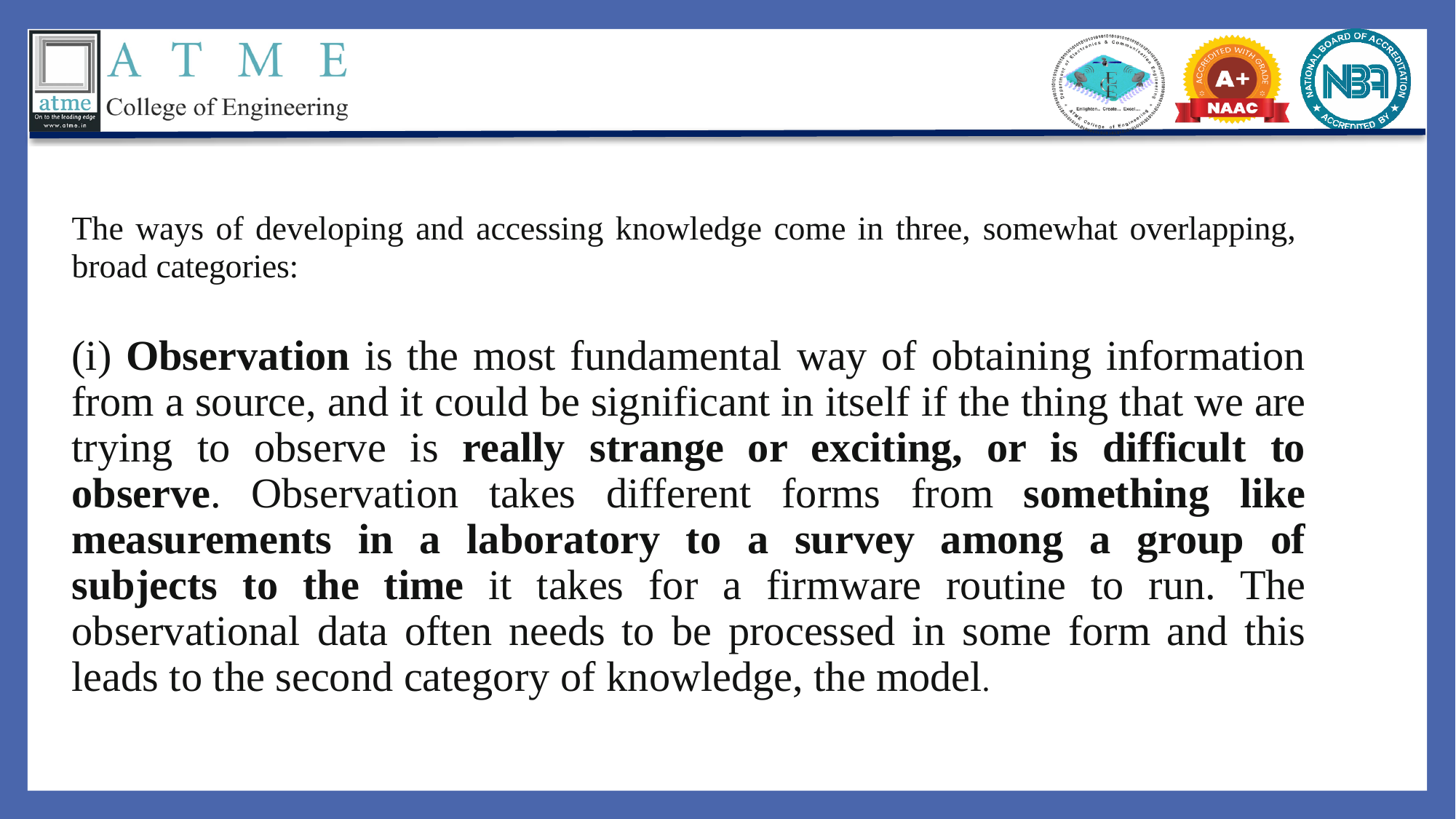

The ways of developing and accessing knowledge come in three, somewhat overlapping,
broad categories:
(i) Observation is the most fundamental way of obtaining information from a source, and it could be significant in itself if the thing that we are trying  to  observe  is  really  strange  or  exciting,  or  is  difficult  to observe.  Observation  takes  different  forms  from  something  like measurements  in  a  laboratory  to  a  survey  among  a  group  of subjects  to  the  time  it  takes  for  a  firmware  routine  to  run.  The observational data often needs to be processed in some form and this leads to the second category of knowledge, the model.